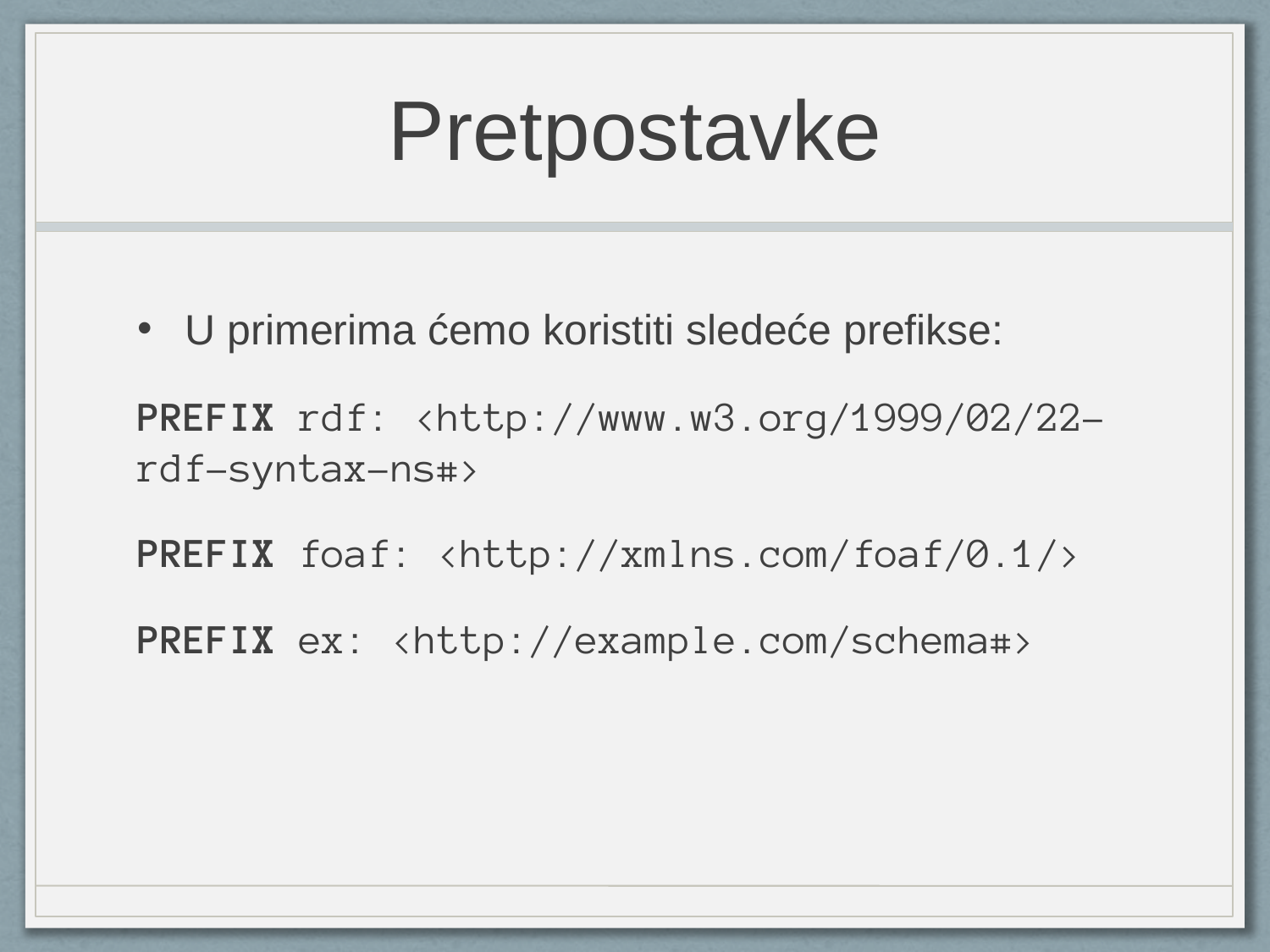

# Pretpostavke
U primerima ćemo koristiti sledeće prefikse:
PREFIX rdf: <http://www.w3.org/1999/02/22-rdf-syntax-ns#>
PREFIX foaf: <http://xmlns.com/foaf/0.1/>
PREFIX ex: <http://example.com/schema#>